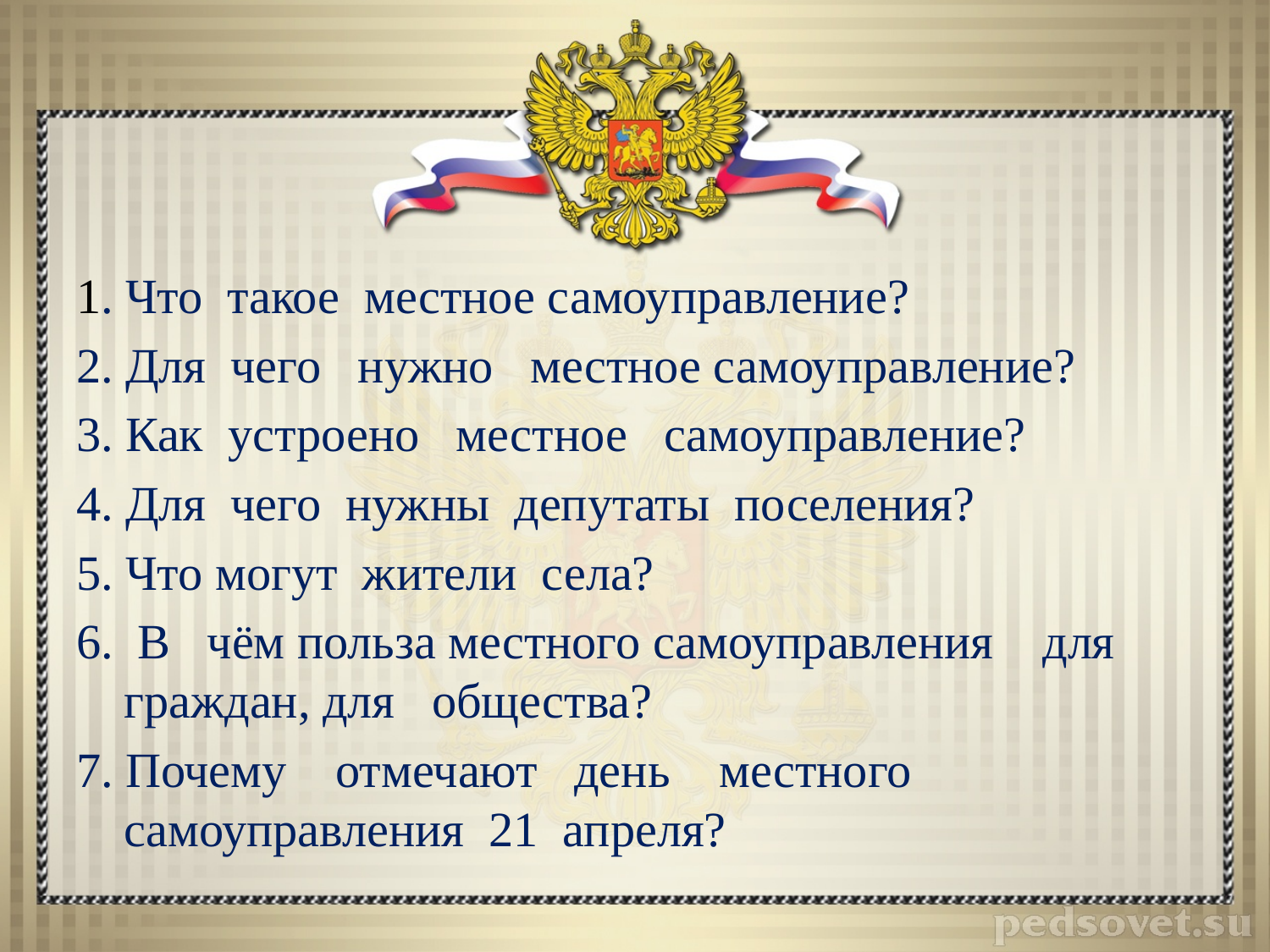

1. Что  такое  местное самоуправление?
2. Для  чего   нужно   местное самоуправление?
3. Как  устроено   местное   самоуправление?
4. Для  чего  нужны  депутаты  поселения?
5. Что могут  жители  села?
6.  В   чём польза местного самоуправления    для граждан, для   общества?
7. Почему    отмечают   день    местного самоуправления  21  апреля?